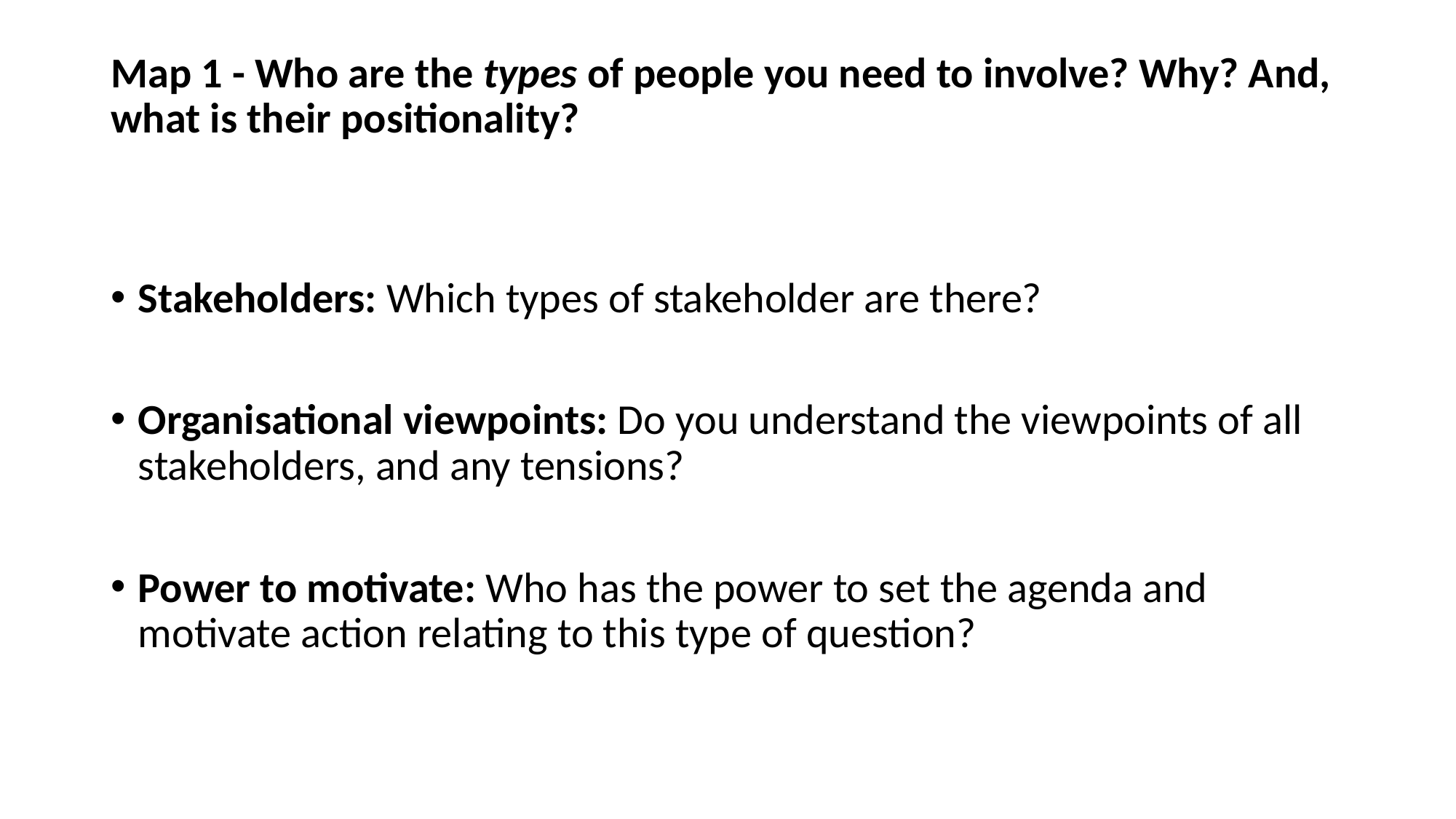

# Map 1 - Who are the types of people you need to involve? Why? And, what is their positionality?
Stakeholders: Which types of stakeholder are there?

Organisational viewpoints: Do you understand the viewpoints of all stakeholders, and any tensions?

Power to motivate: Who has the power to set the agenda and motivate action relating to this type of question?